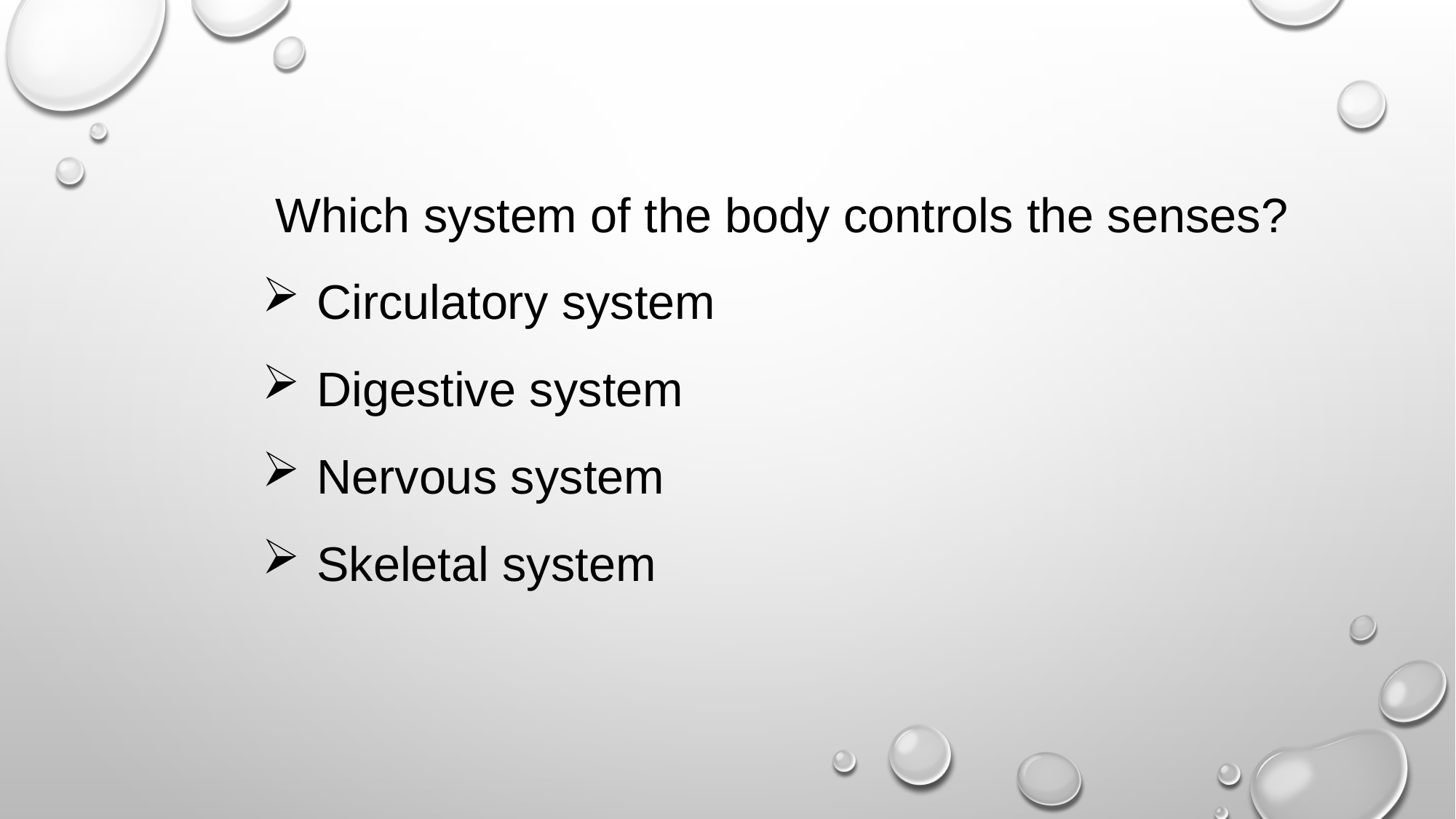

Which system of the body controls the senses?
Circulatory system
Digestive system
Nervous system
Skeletal system